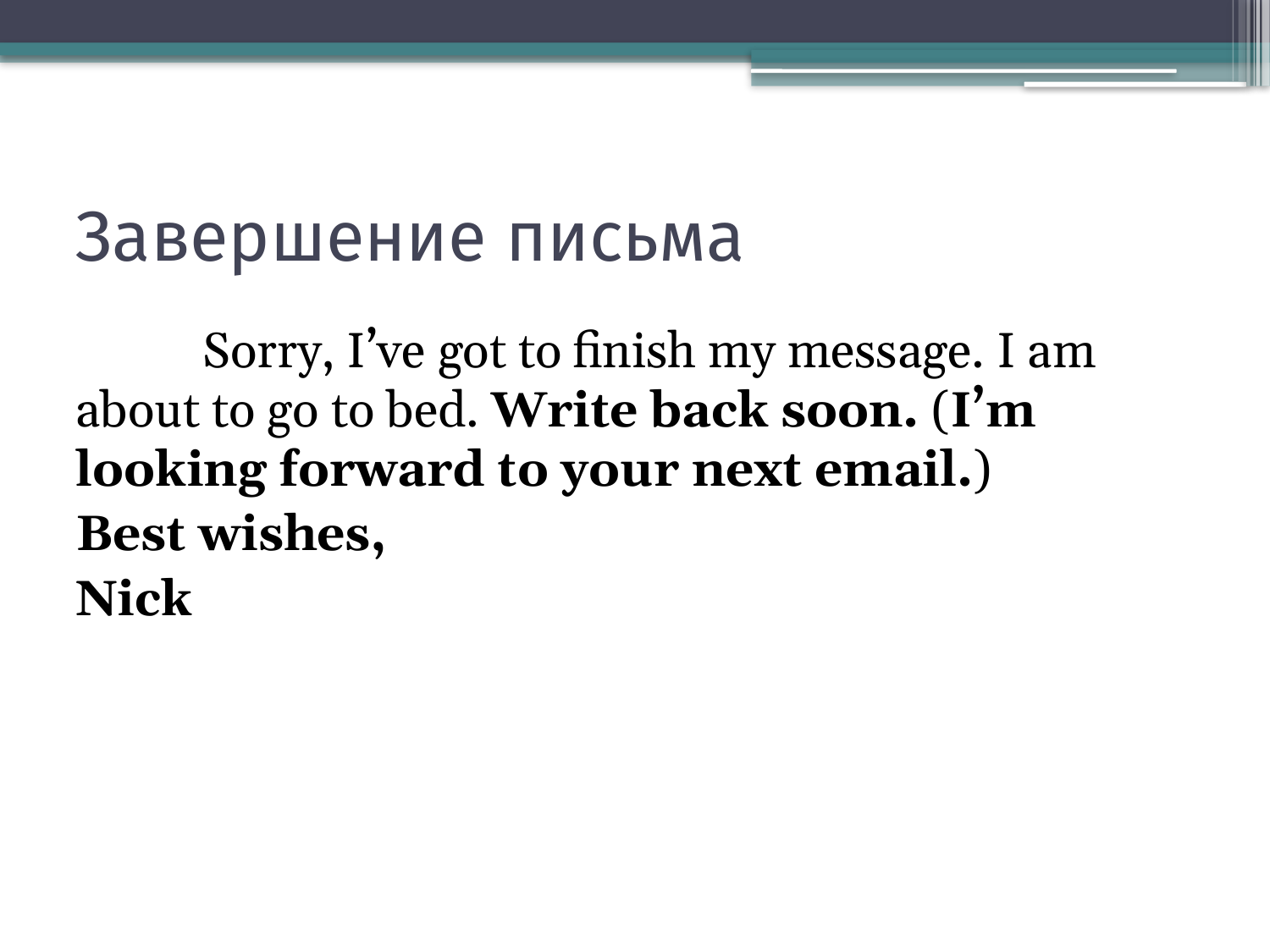

# Завершение письма
	Sorry, I’ve got to finish my message. I am about to go to bed. Write back soon. (I’m looking forward to your next email.)
Best wishes,
Nick